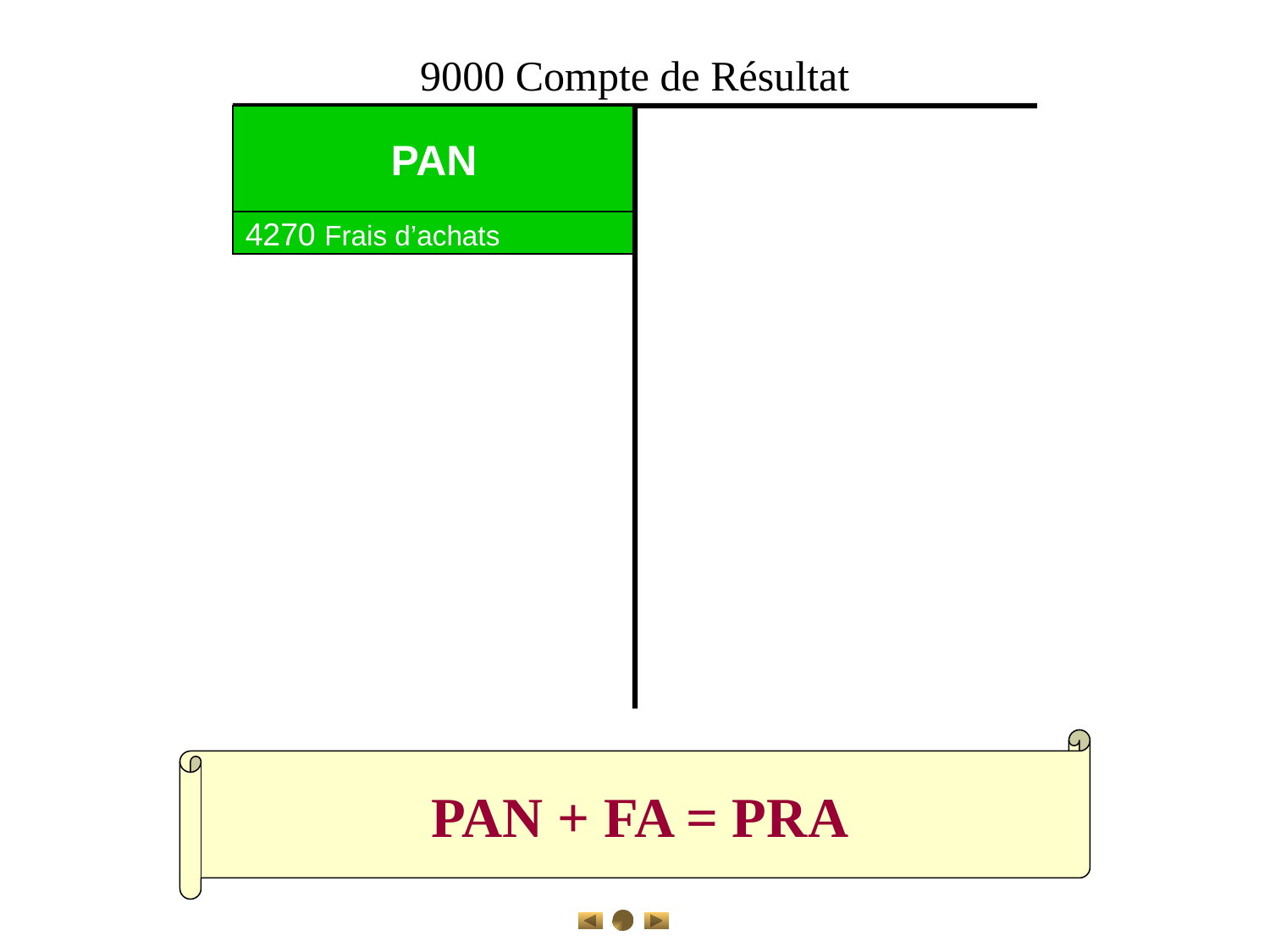

9000 Compte de Résultat

PAN

4270 Frais d’achats
PAN + FA = PRA